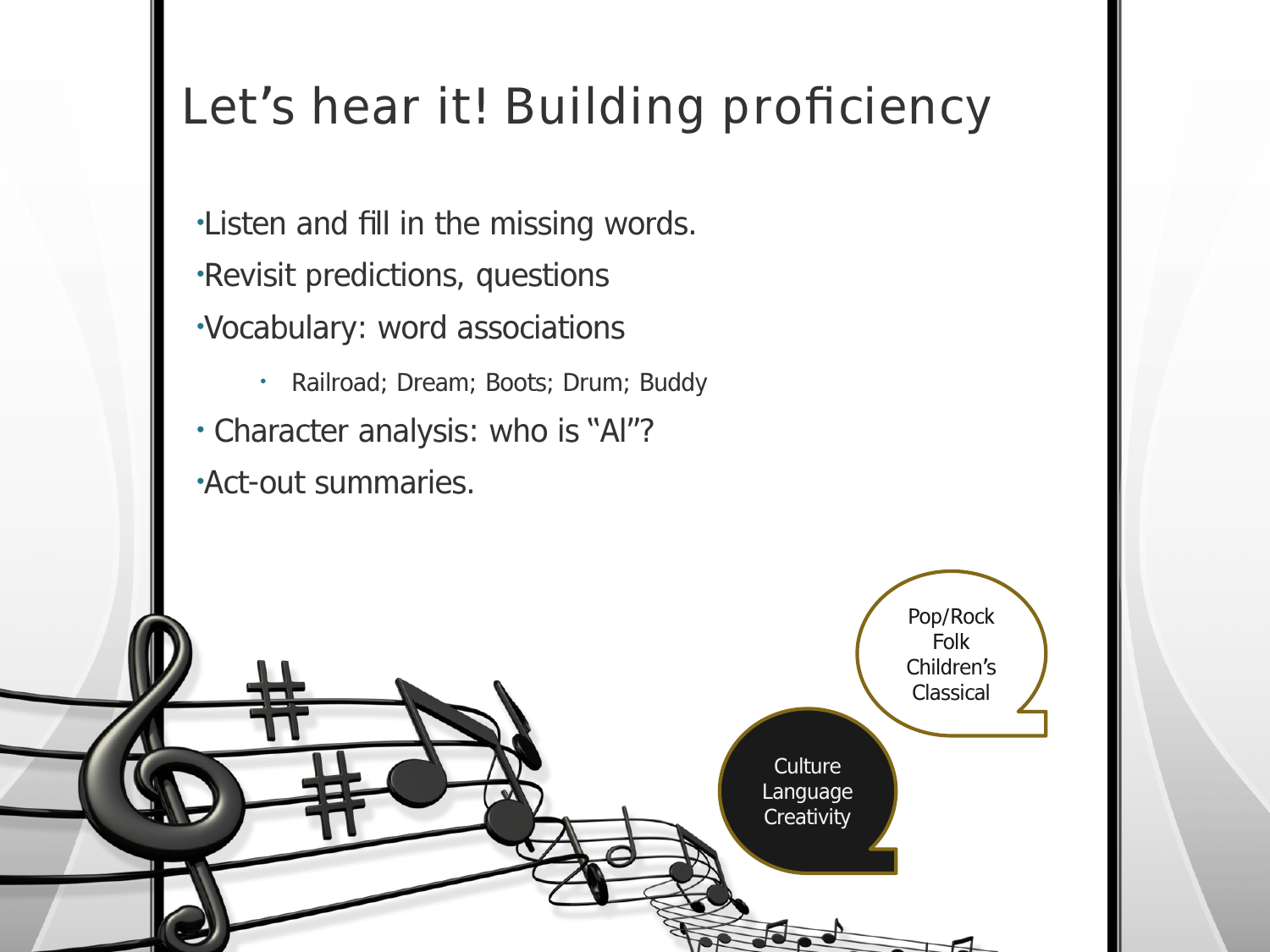

# Let’s hear it! Building proficiency
Listen and fill in the missing words.
Revisit predictions, questions
Vocabulary: word associations
Railroad; Dream; Boots; Drum; Buddy
 Character analysis: who is “Al”?
Act-out summaries.

Pop/Rock
Folk
Children’s
Classical
Culture
Language
Creativity